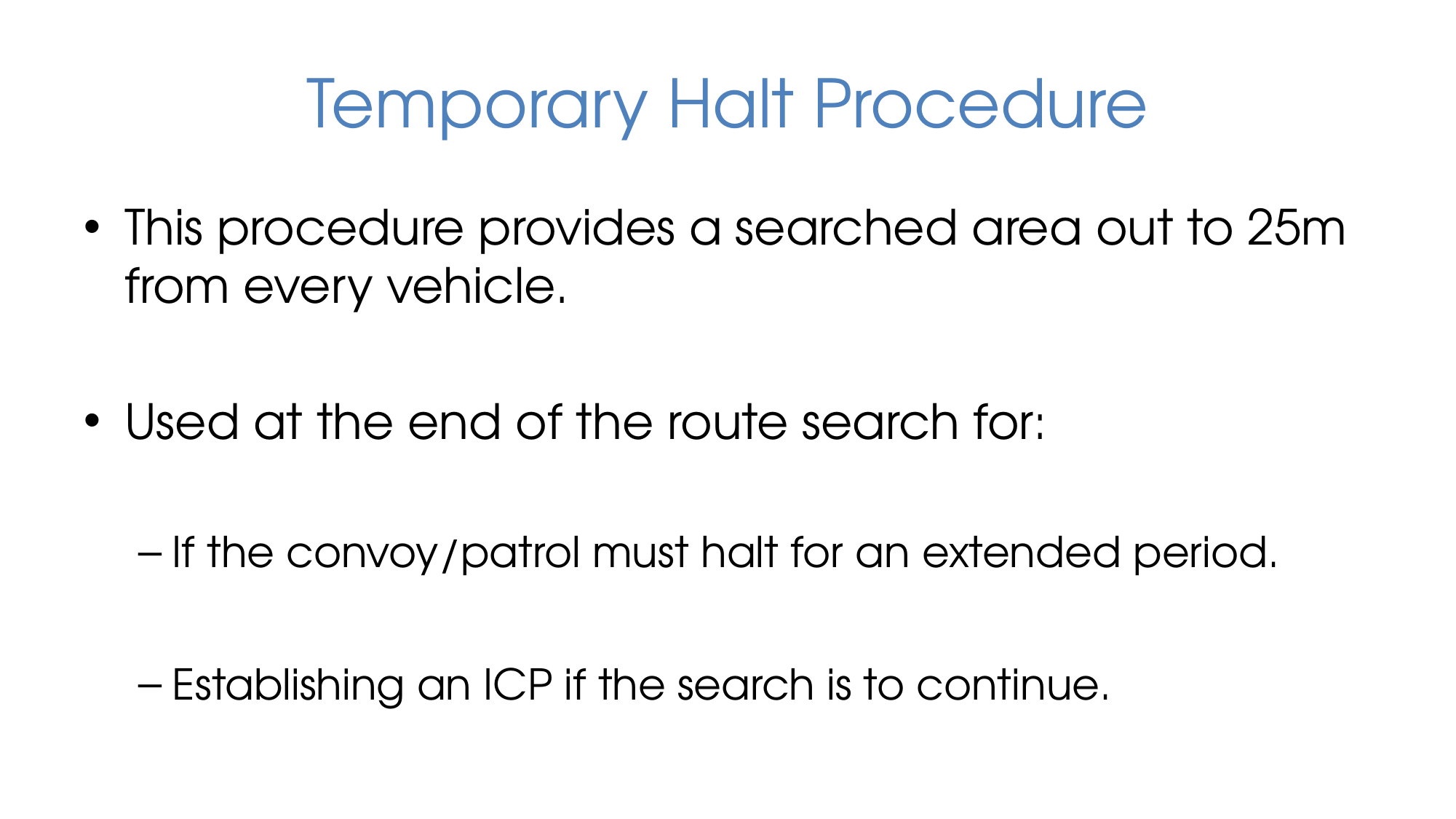

# Temporary Halt Procedure
This procedure provides a searched area out to 25m from every vehicle.

Used at the end of the route search for:

If the convoy/patrol must halt for an extended period.

Establishing an ICP if the search is to continue.